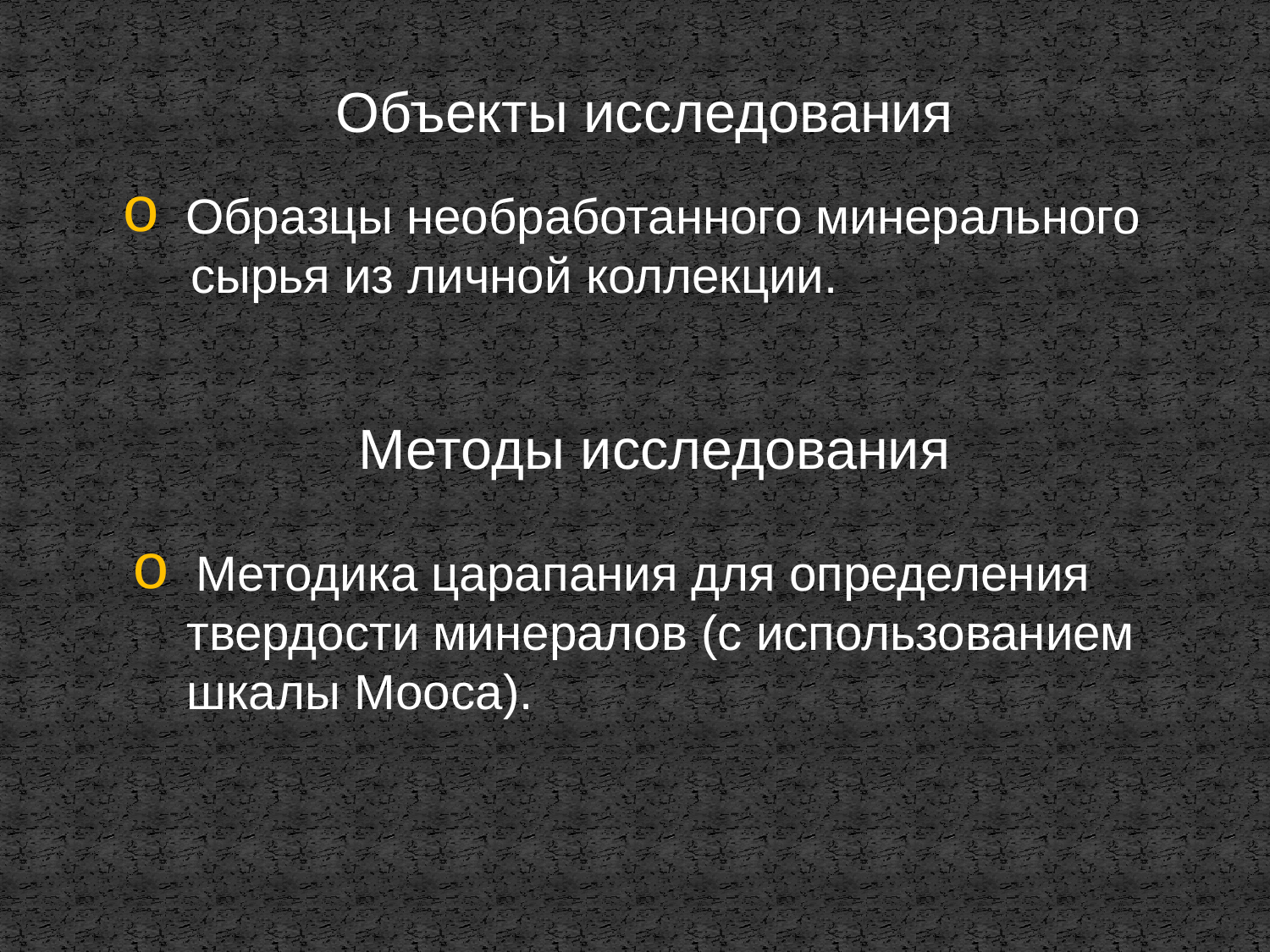

Объекты исследования
  Образцы необработанного минерального
     сырья из личной коллекции.

Методы исследования
  Методика царапания для определения
    твердости минералов (с использованием
    шкалы Мооса).